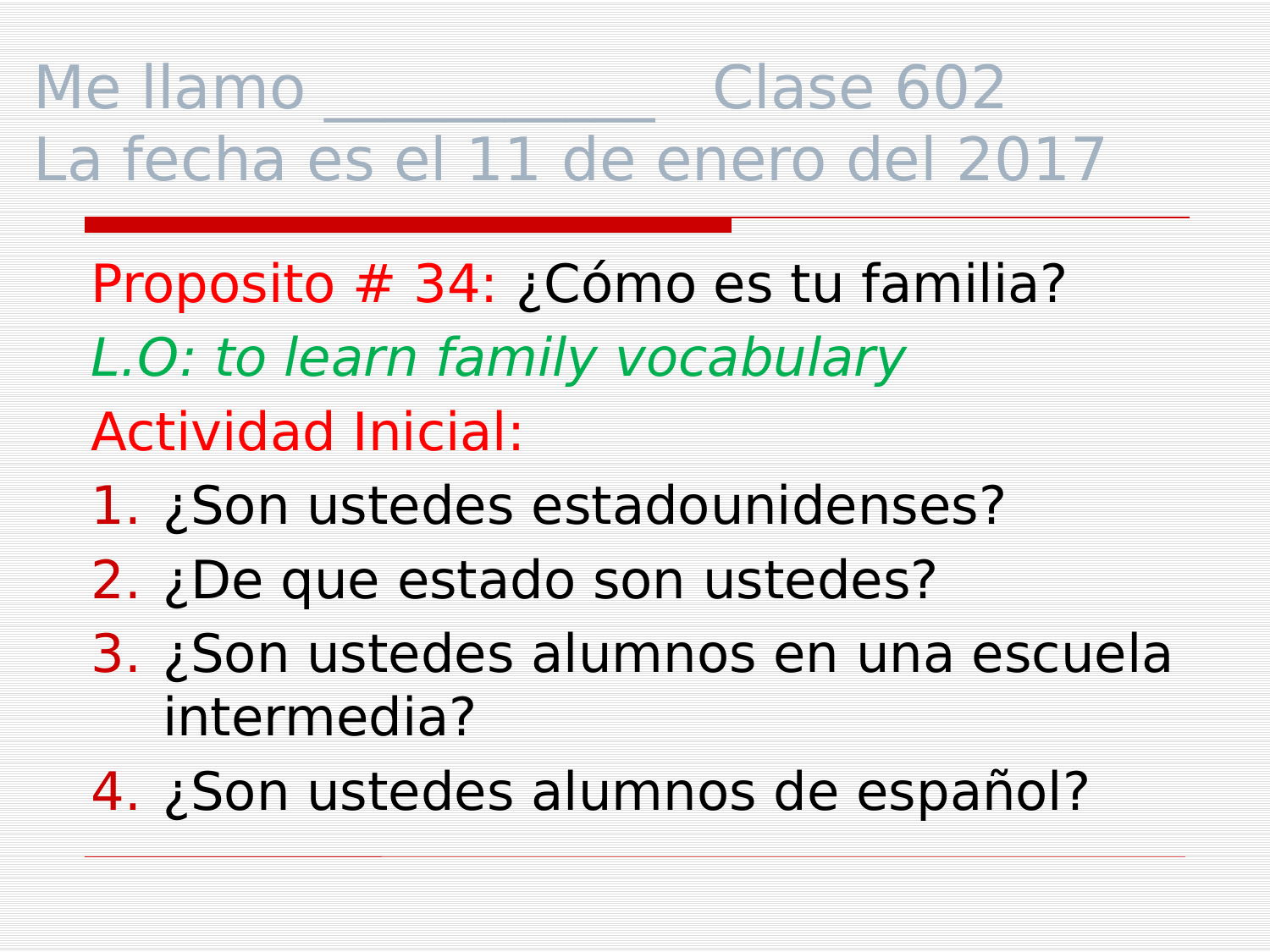

Me llamo ___________   Clase 602
La fecha es el 11 de enero del 2017
Proposito # 34: ¿Cómo es tu familia?
L.O: to learn family vocabulary
Actividad Inicial:
¿Son ustedes estadounidenses?
¿De que estado son ustedes?
¿Son ustedes alumnos en una escuela intermedia?
¿Son ustedes alumnos de español?